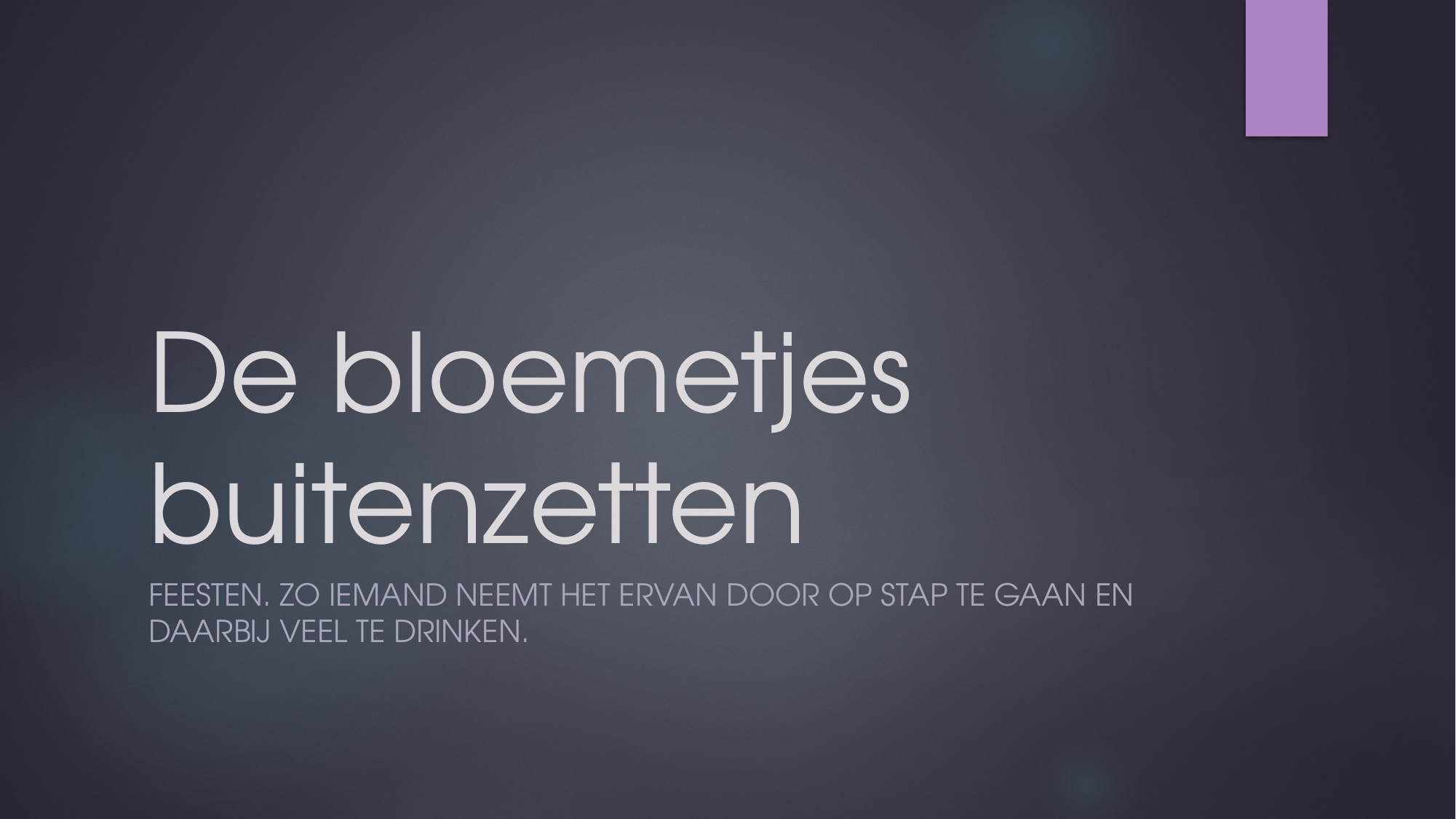

# De bloemetjes buitenzetten
feesten. Zo iemand neemt het ervan door op stap te gaan en daarbij veel te drinken.